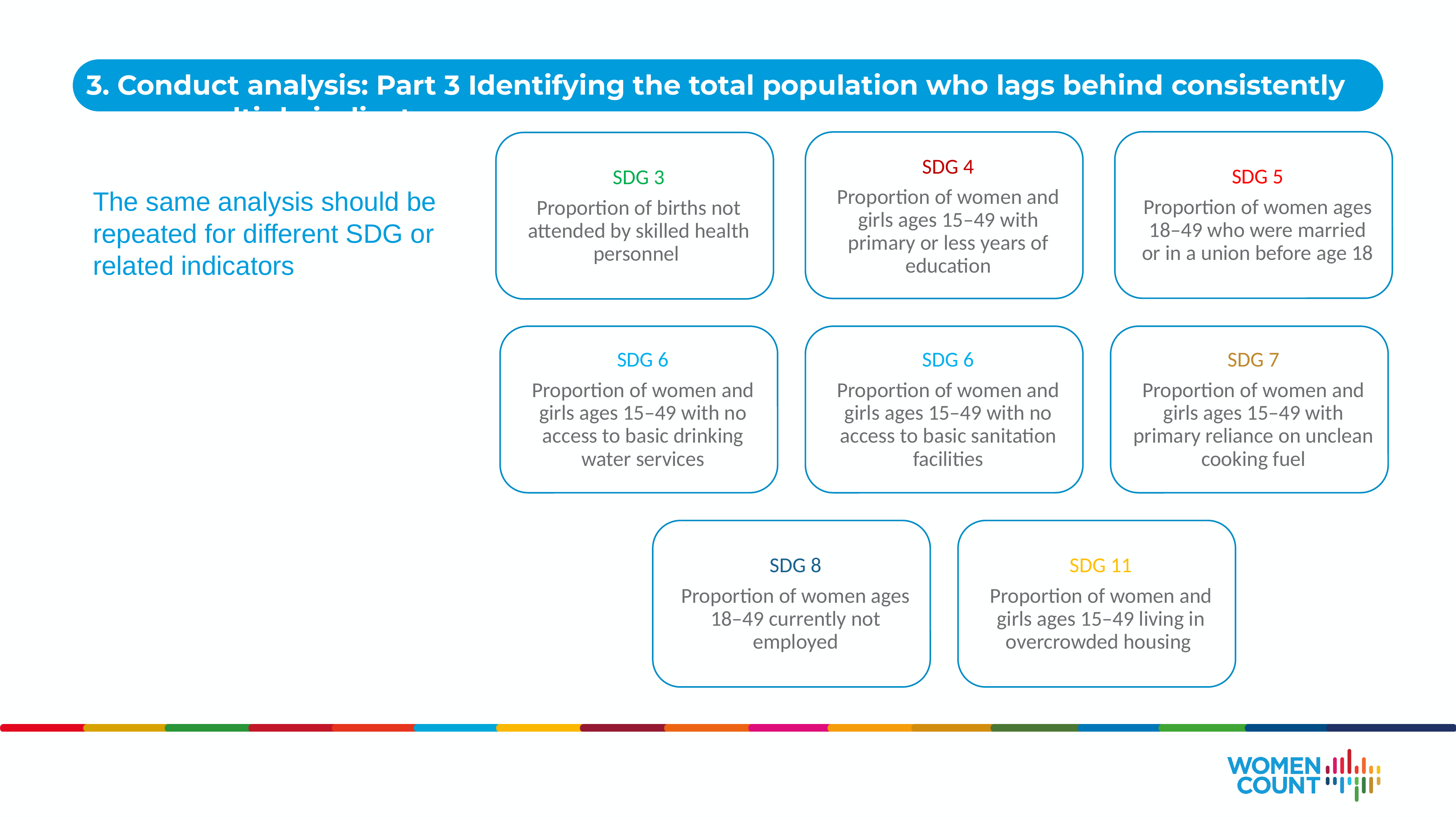

3. Conduct analysis: Part 3 Identifying the total population who lags behind consistently across multiple indicators

SDG 3
Proportion of births not attended by skilled health personnel

SDG 4
Proportion of women and girls ages 15–49 with primary or less years of education

SDG 5
Proportion of women ages 18–49 who were married or in a union before age 18
SDG 6
Proportion of women and girls ages 15–49 with no access to basic drinking water services
SDG 6
Proportion of women and girls ages 15–49 with no access to basic sanitation facilities
SDG 7
Proportion of women and girls ages 15–49 with primary reliance on unclean cooking fuel
SDG 8
Proportion of women ages 18–49 currently not employed
SDG 11
Proportion of women and girls ages 15–49 living in overcrowded housing
The same analysis should be repeated for different SDG or related indicators